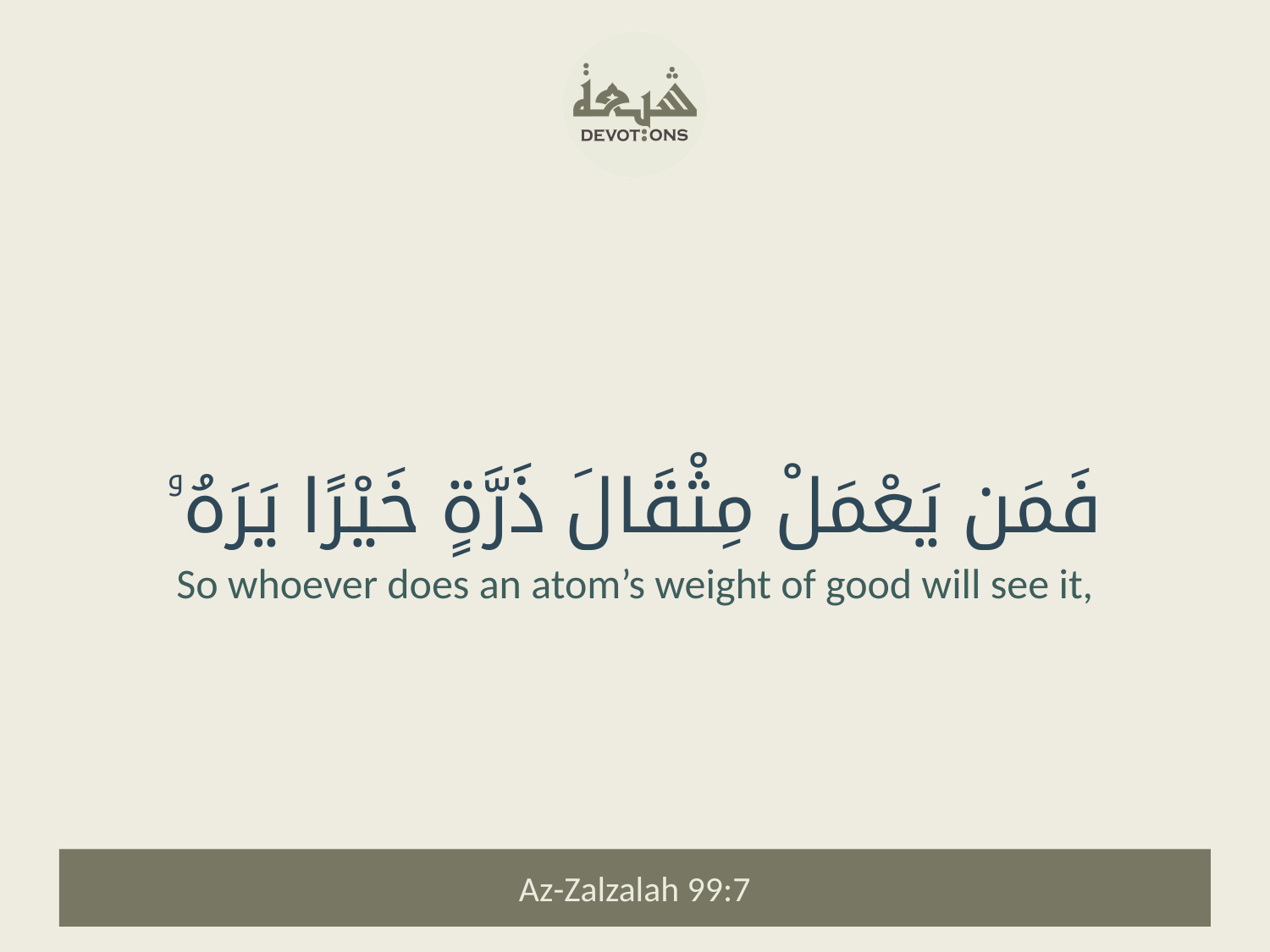

فَمَن يَعْمَلْ مِثْقَالَ ذَرَّةٍ خَيْرًا يَرَهُۥ
So whoever does an atom’s weight of good will see it,
Az-Zalzalah 99:7